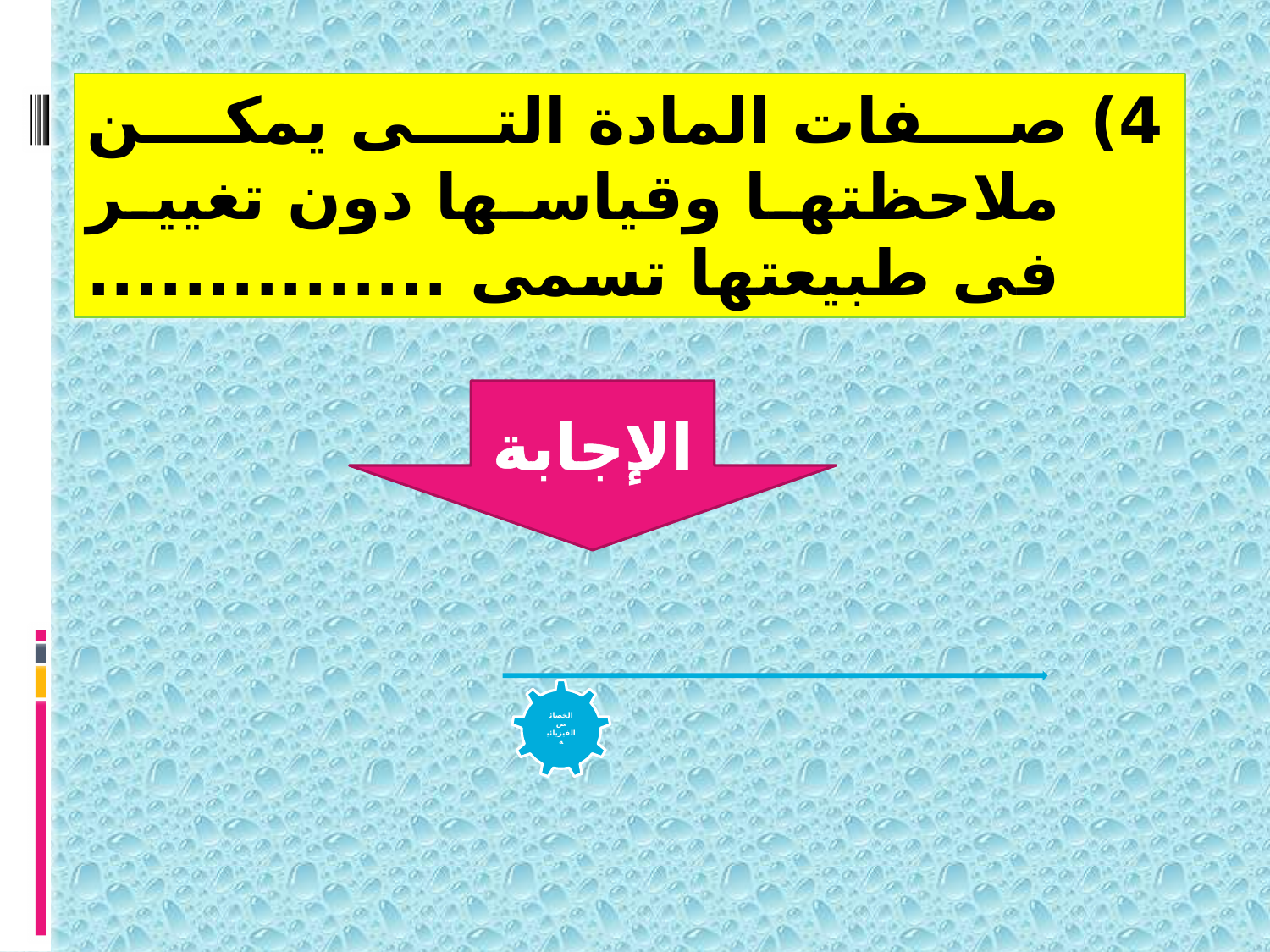

4) صفات المادة التى يمكن ملاحظتها وقياسها دون تغيير فى طبيعتها تسمى ...............
الإجابة
الخصائص الفيزيائية